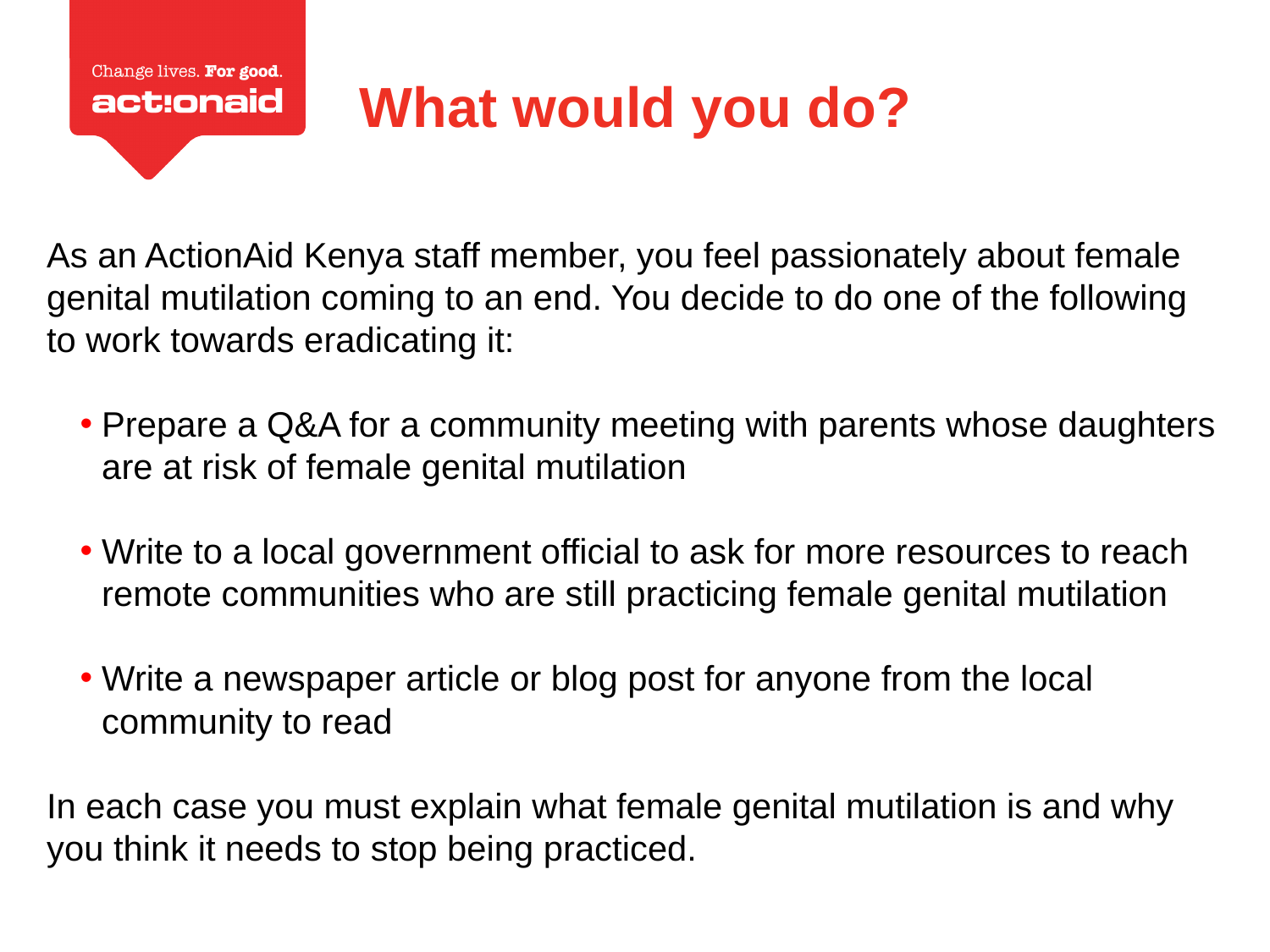

What would you do?
As an ActionAid Kenya staff member, you feel passionately about female genital mutilation coming to an end. You decide to do one of the following to work towards eradicating it:

Prepare a Q&A for a community meeting with parents whose daughters are at risk of female genital mutilation

Write to a local government official to ask for more resources to reach remote communities who are still practicing female genital mutilation

Write a newspaper article or blog post for anyone from the local community to read

In each case you must explain what female genital mutilation is and why you think it needs to stop being practiced.